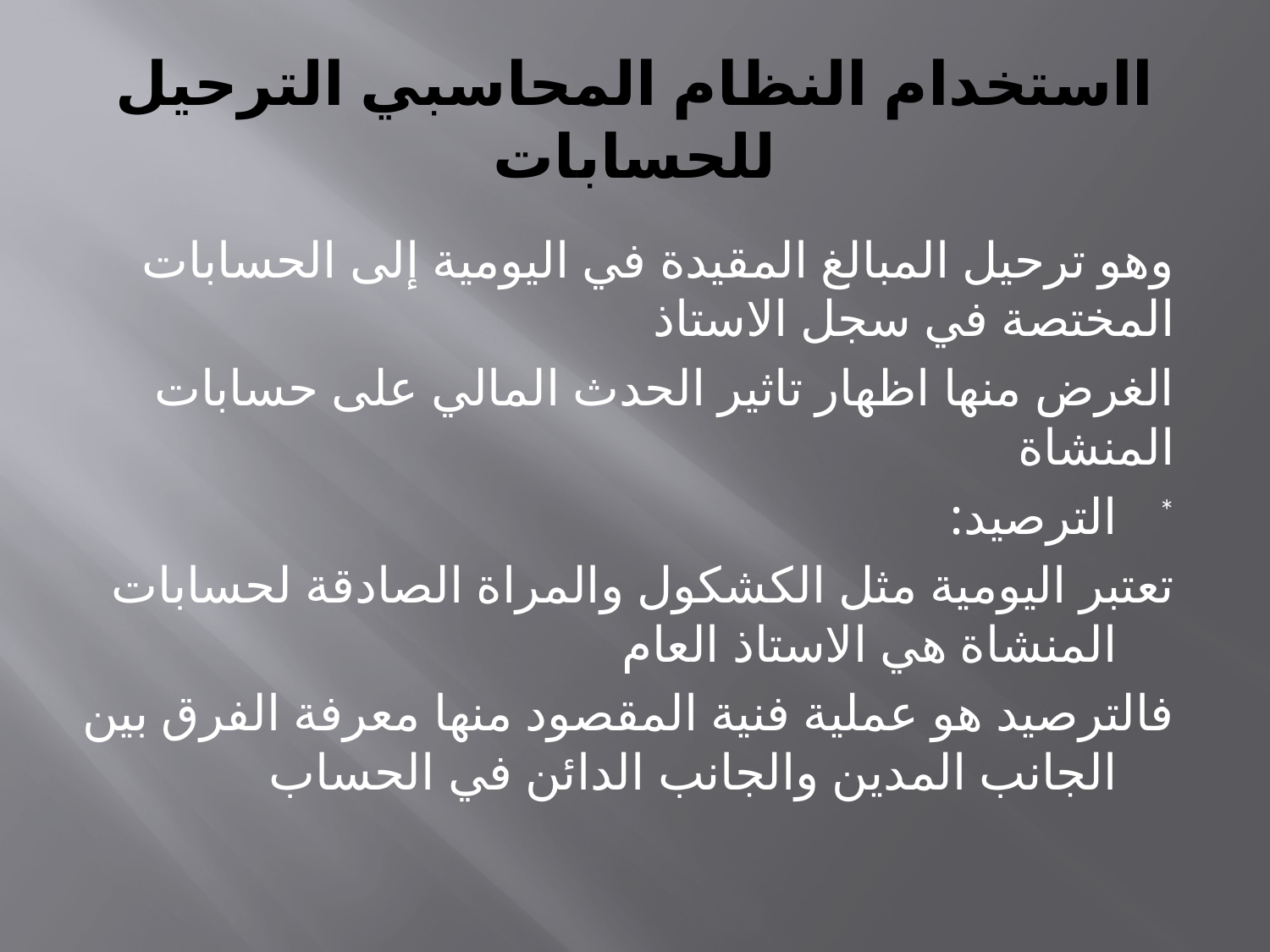

# ااستخدام النظام المحاسبي الترحيل للحسابات
وهو ترحيل المبالغ المقيدة في اليومية إلى الحسابات المختصة في سجل الاستاذ
الغرض منها اظهار تاثير الحدث المالي على حسابات المنشاة
الترصيد:
تعتبر اليومية مثل الكشكول والمراة الصادقة لحسابات المنشاة هي الاستاذ العام
فالترصيد هو عملية فنية المقصود منها معرفة الفرق بين الجانب المدين والجانب الدائن في الحساب